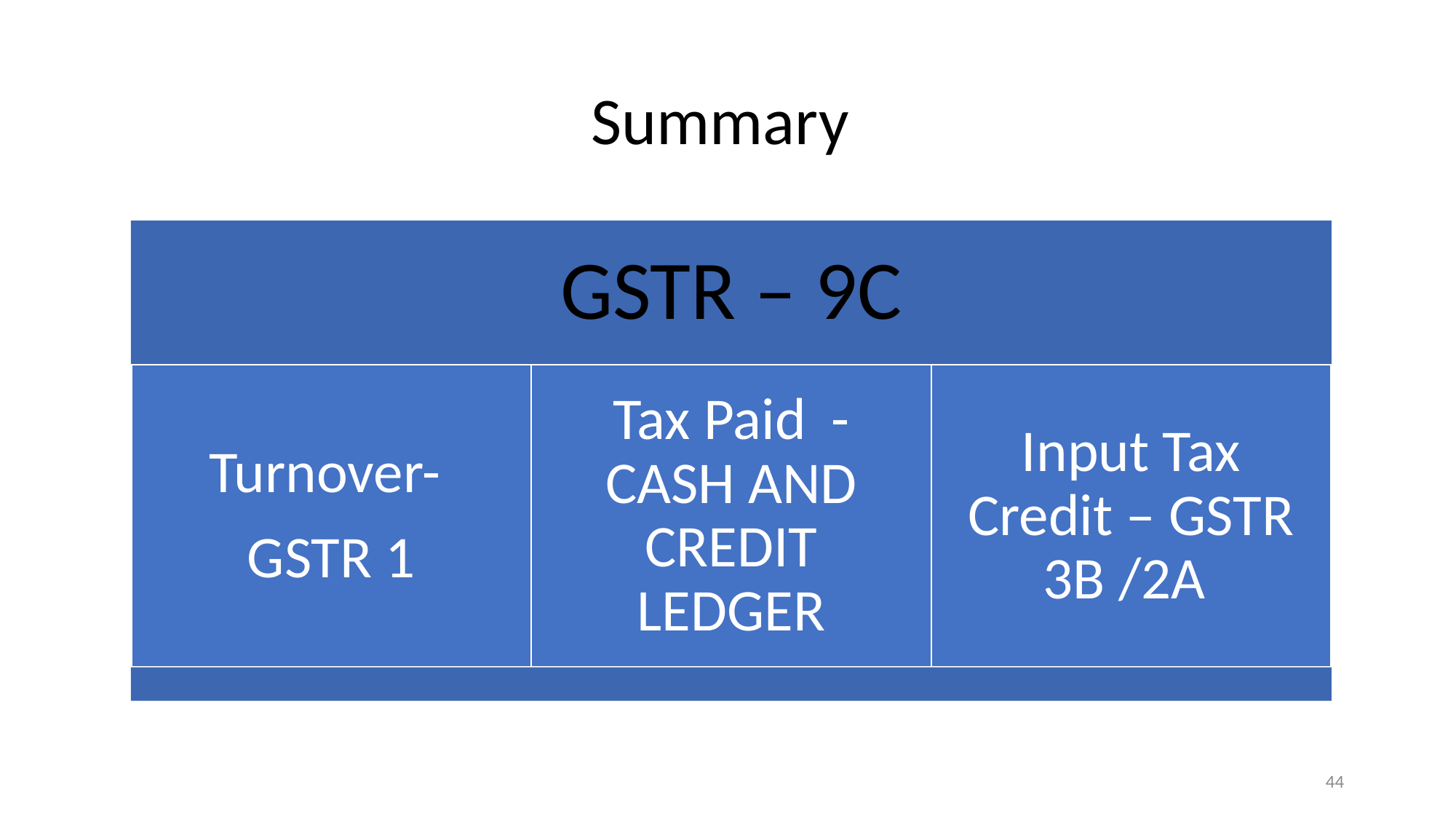

# Summary
GSTR – 9C
Turnover-
GSTR 1
Tax Paid	- CASH AND CREDIT LEDGER
Input Tax Credit – GSTR 3B /2A
44